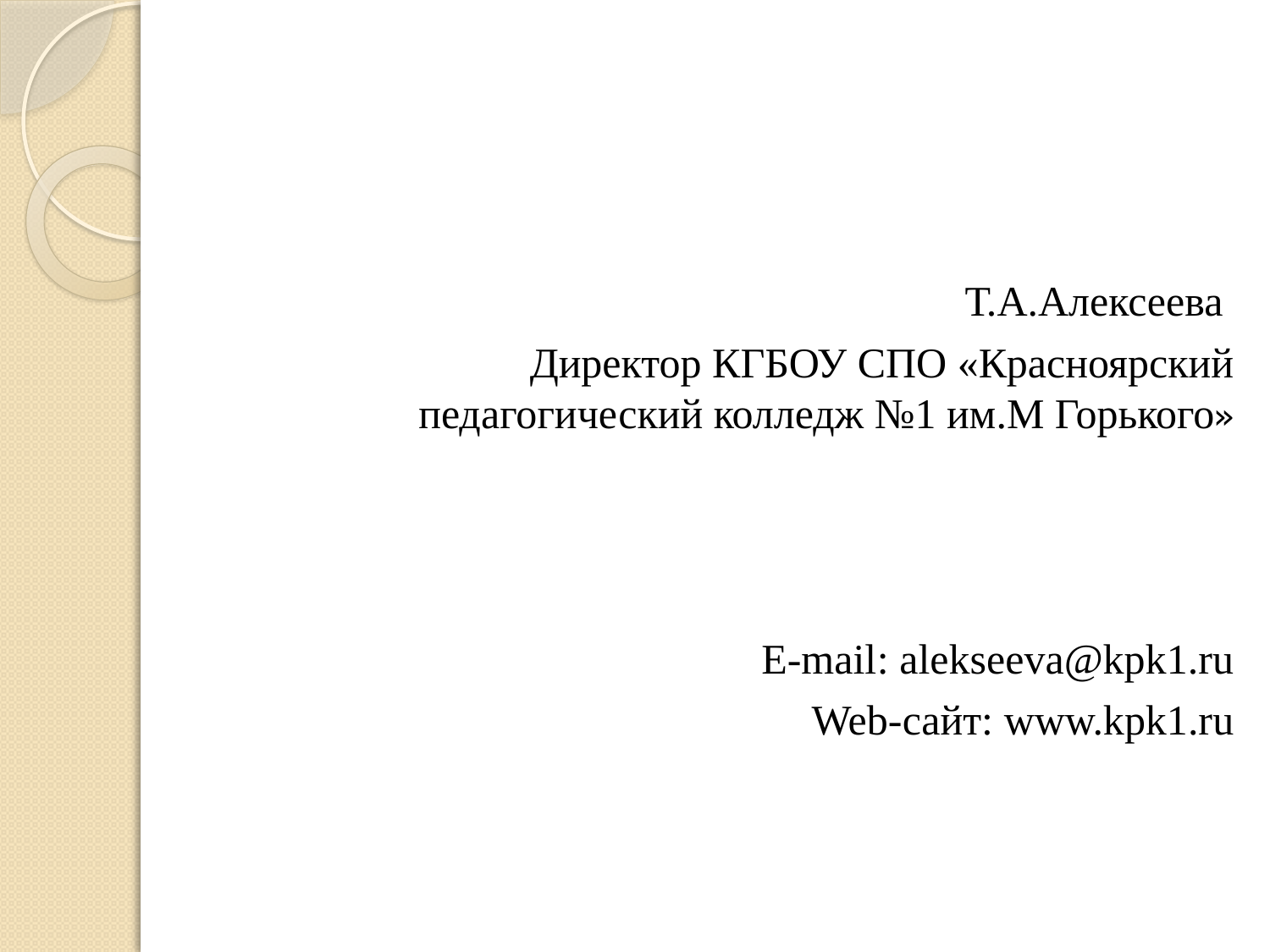

Т.А.Алексеева
 Директор КГБОУ СПО «Красноярский педагогический колледж №1 им.М Горького»

Е-mail: alekseeva@kpk1.ru
Web-сайт: www.kpk1.ru